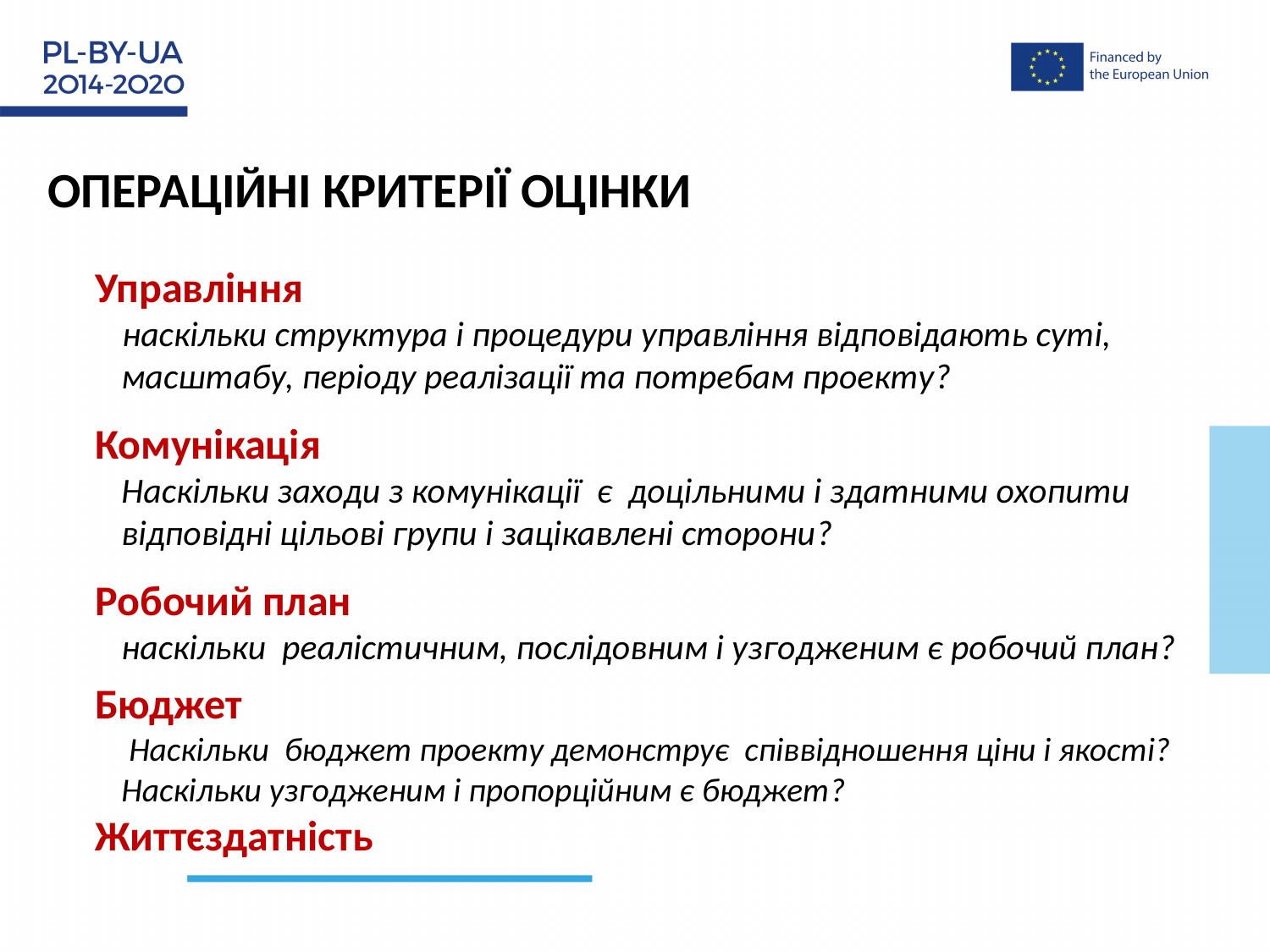

ОПЕРАЦІЙНІ КРИТЕРІЇ ОЦІНКИ
	Управління
наскільки структура і процедури управління відповідають суті, масштабу, періоду реалізації та потребам проекту?
	Комунікація
	Наскільки заходи з комунікації  є  доцільними і здатними охопити відповідні цільові групи і зацікавлені сторони?
	Робочий план
	наскільки  реалістичним, послідовним і узгодженим є робочий план?
	Бюджет
	 Наскільки  бюджет проекту демонструє  співвідношення ціни і якості? Наскільки узгодженим і пропорційним є бюджет?
	Життєздатність